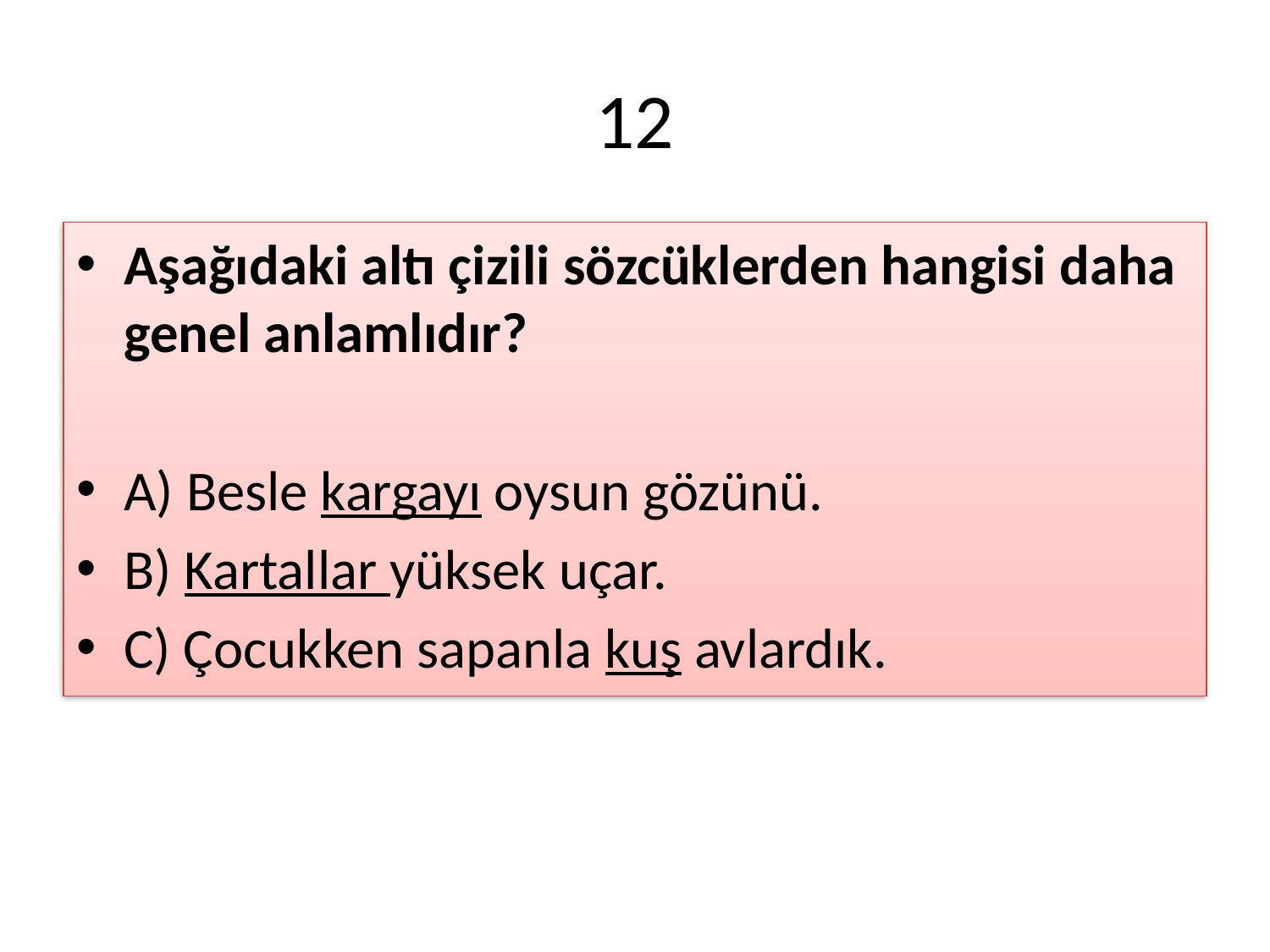

# 12
Aşağıdaki altı çizili sözcüklerden hangisi daha genel anlamlıdır?

A) Besle kargayı oysun gözünü.
B) Kartallar yüksek uçar.
C) Çocukken sapanla kuş avlardık.